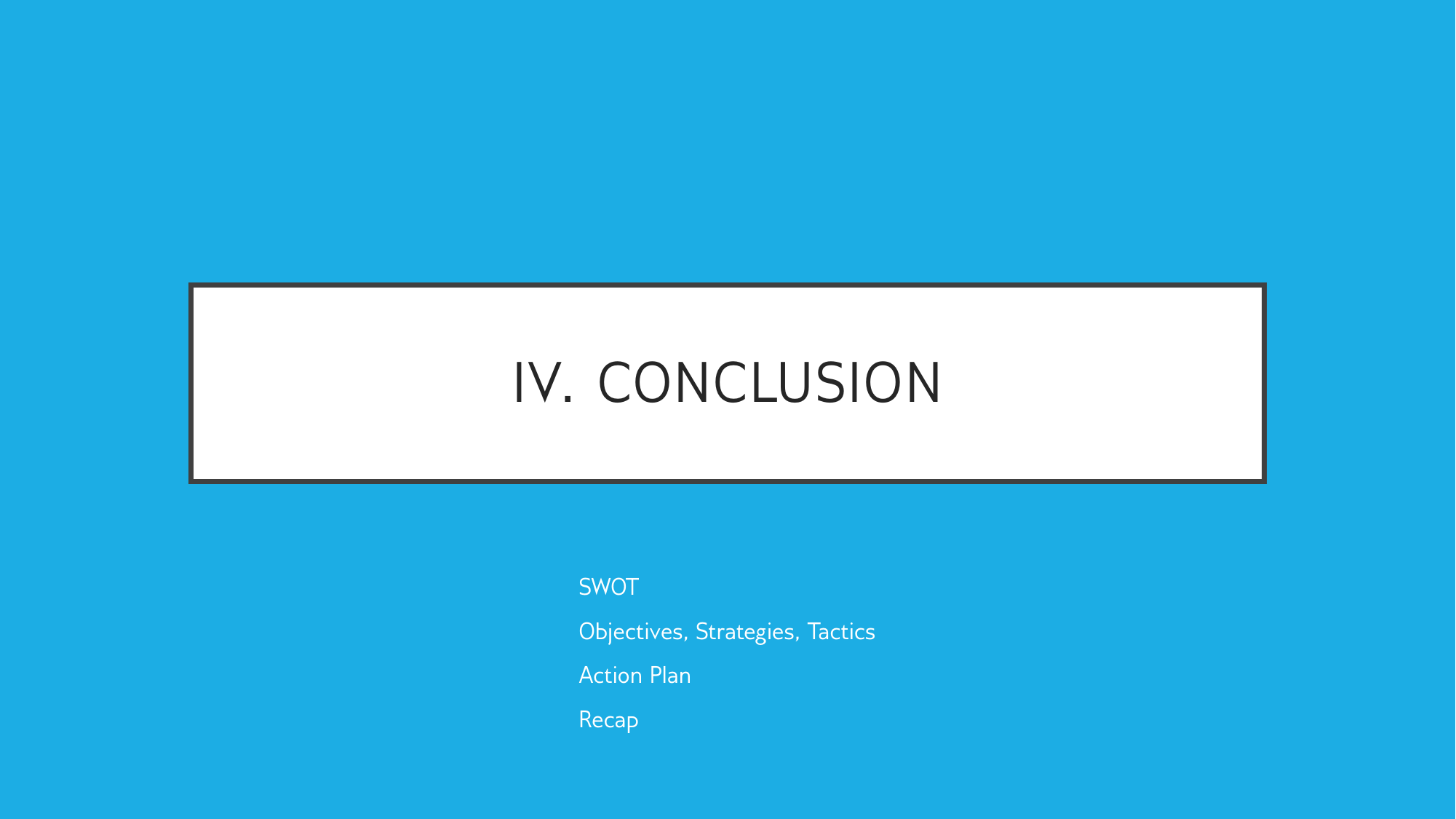

# IV. Conclusion

SWOT
Objectives, Strategies, Tactics
Action Plan
Recap